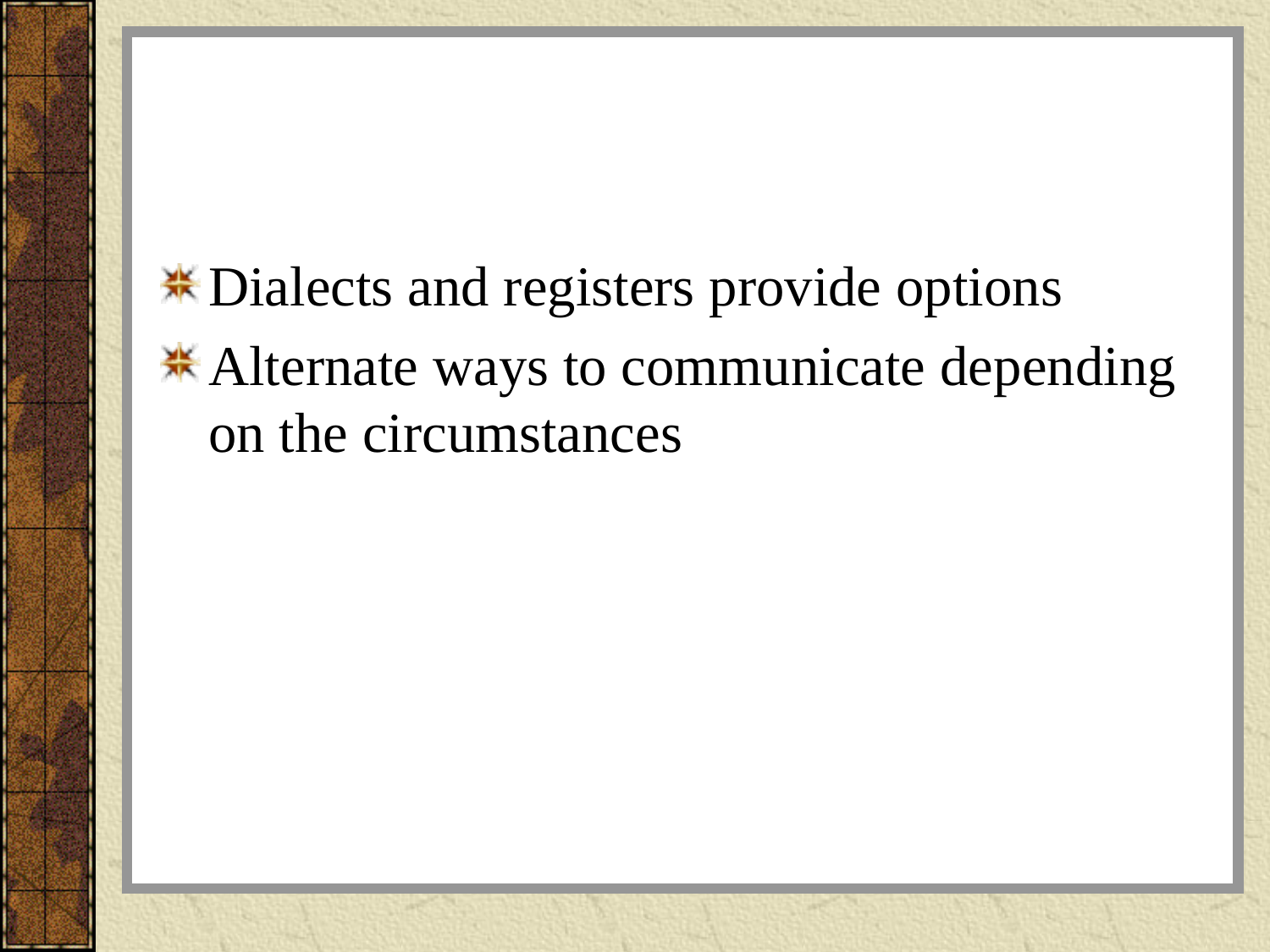

#
Dialects and registers provide options
Alternate ways to communicate depending on the circumstances